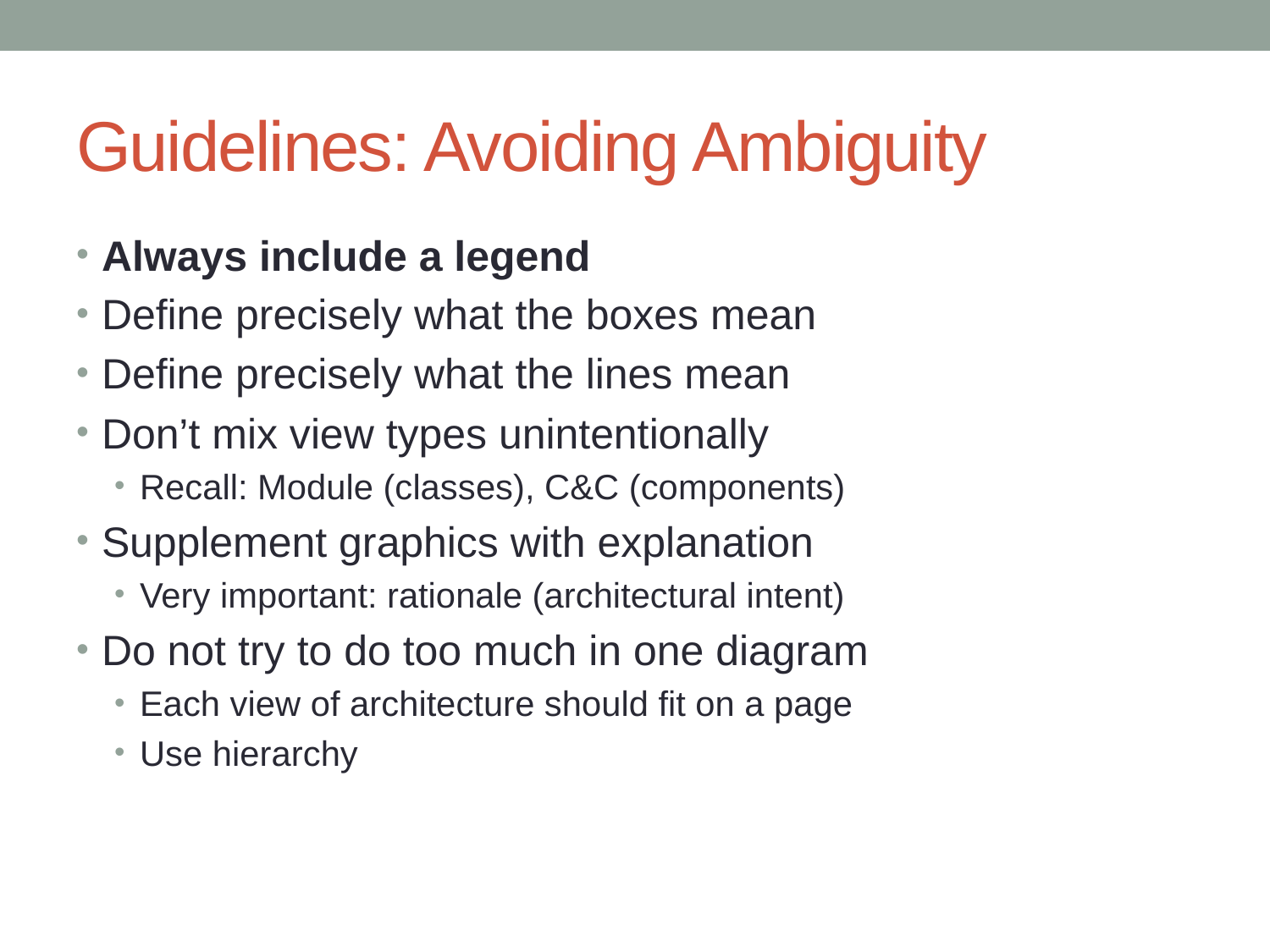

# Guidelines: Avoiding Ambiguity
Always include a legend
Define precisely what the boxes mean
Define precisely what the lines mean
Don’t mix view types unintentionally
Recall: Module (classes), C&C (components)
Supplement graphics with explanation
Very important: rationale (architectural intent)
Do not try to do too much in one diagram
Each view of architecture should fit on a page
Use hierarchy